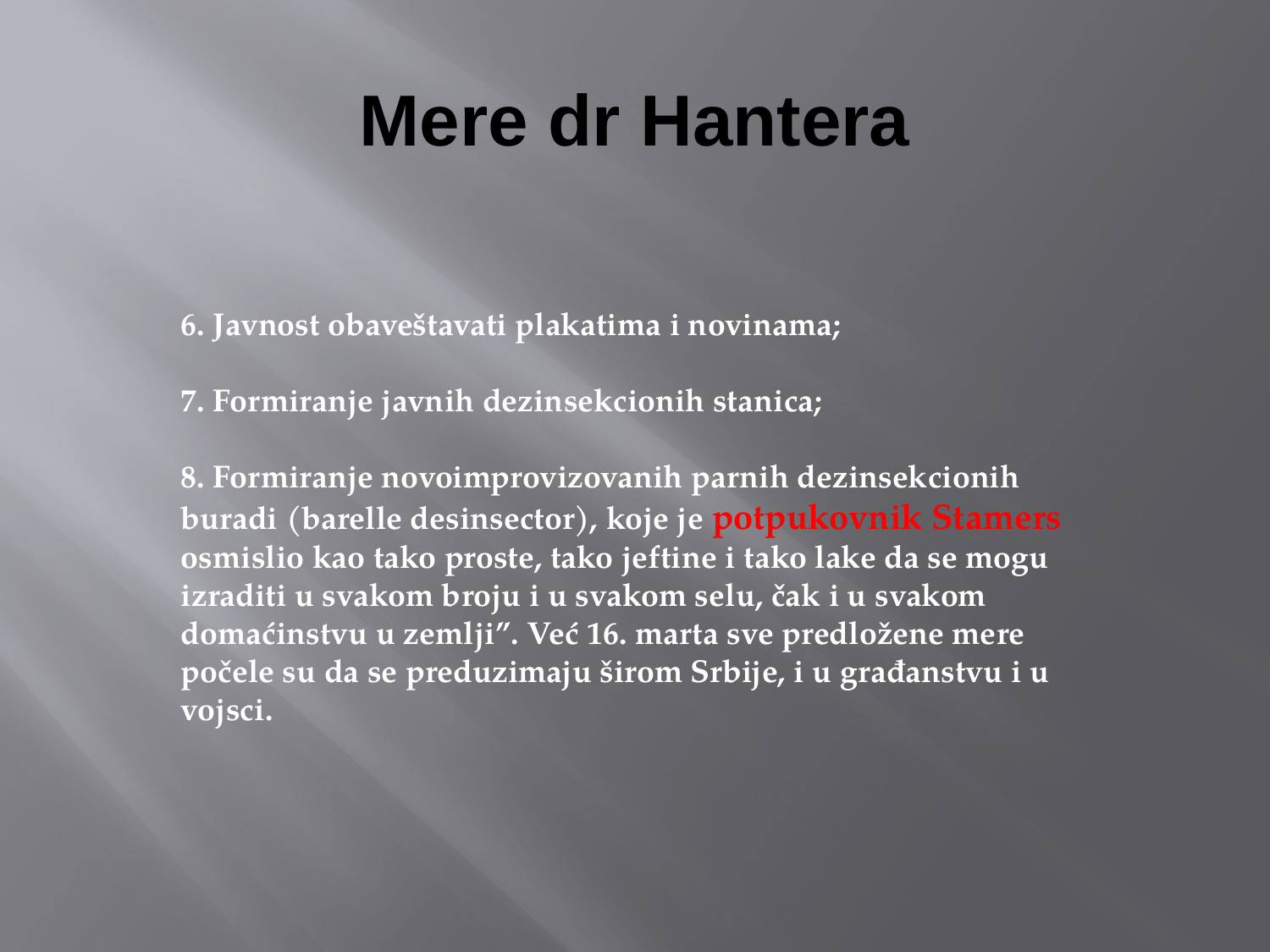

# Mere dr Hantera
6. Javnost obaveštavati plakatima i novinama;
7. Formiranje javnih dezinsekcionih stanica;
8. Formiranje novoimprovizovanih parnih dezinsekcionih buradi (barelle desinsector), koje je potpukovnik Stamers osmislio kao tako proste, tako jeftine i tako lake da se mogu izraditi u svakom broju i u svakom selu, čak i u svakom domaćinstvu u zemlji”. Već 16. marta sve predložene mere počele su da se preduzimaju širom Srbije, i u građanstvu i u vojsci.